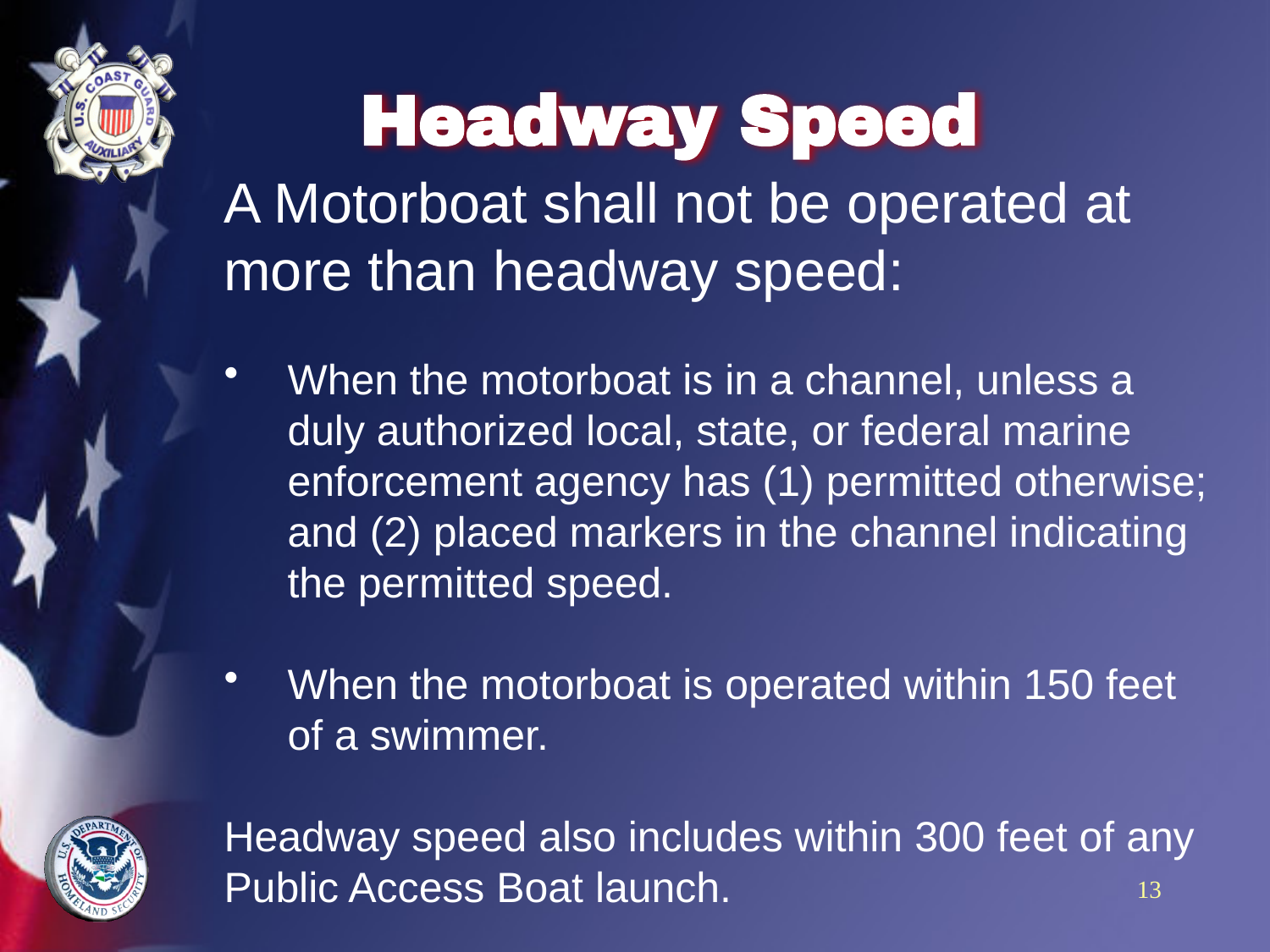

# Headway Speed
A Motorboat shall not be operated at more than headway speed:

When the motorboat is in a channel, unless a duly authorized local, state, or federal marine enforcement agency has (1) permitted otherwise; and (2) placed markers in the channel indicating the permitted speed.
When the motorboat is operated within 150 feet of a swimmer.

Headway speed also includes within 300 feet of any Public Access Boat launch.
13